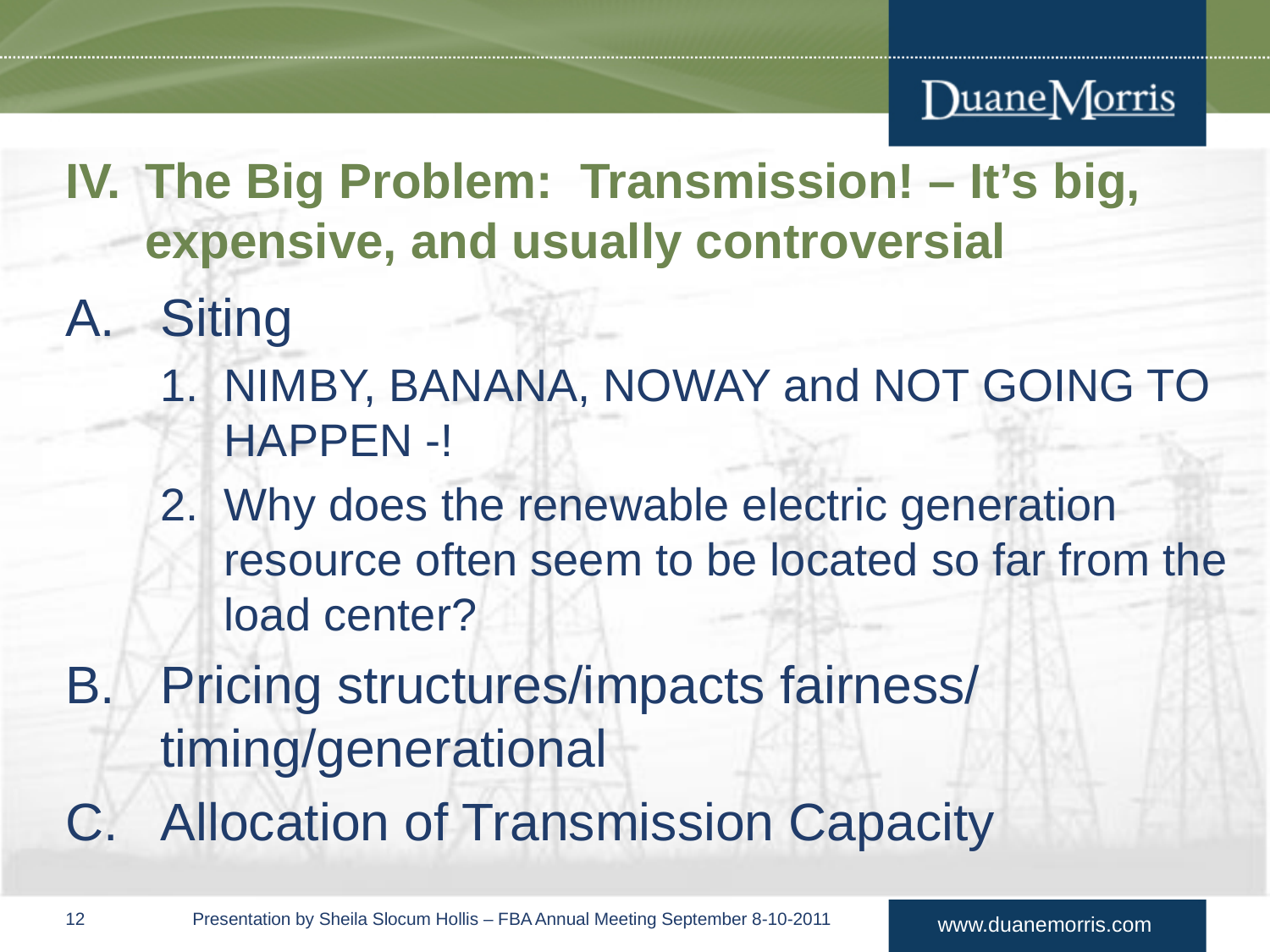

# The Big Problem:  Transmission! – It’s big, expensive, and usually controversial
Siting
NIMBY, BANANA, NOWAY and NOT GOING TO HAPPEN -!
Why does the renewable electric generation resource often seem to be located so far from the load center?
Pricing structures/impacts fairness/ timing/generational
Allocation of Transmission Capacity

12 	Presentation by Sheila Slocum Hollis – FBA Annual Meeting September 8-10-2011